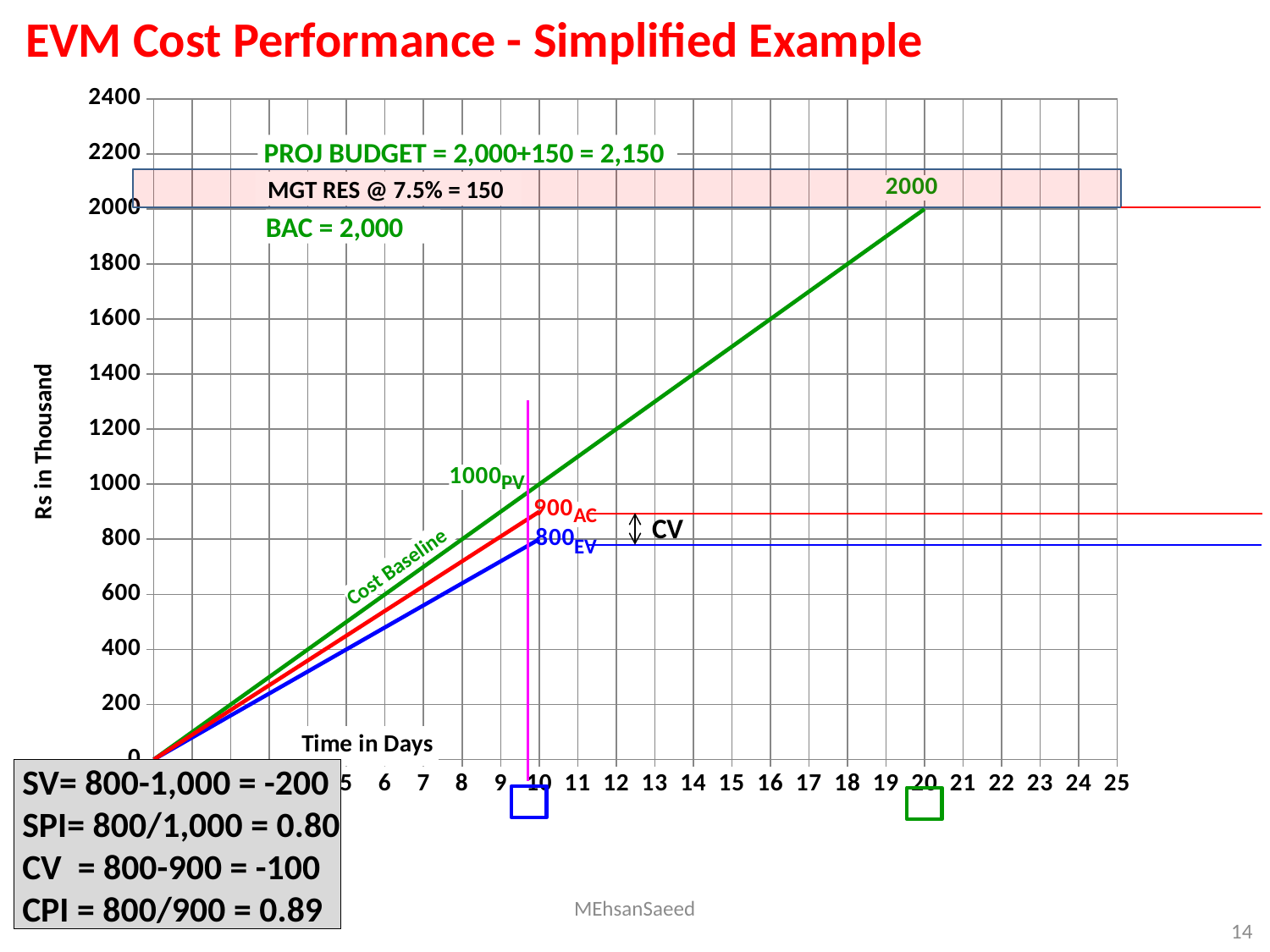

# EVM Cost Performance - Simplified Example

### Chart

| Category | Series 1 | Series 2 | Series 3 |
|---|---|---|---|
| 0 | 0.0 | 0.0 | 0.0 |
| 1 | 100.0 | 80.0 | 90.0 |
| 2 | 200.0 | 160.0 | 180.0 |
| 3 | 300.0 | 240.0 | 270.0 |
| 4 | 400.0 | 320.0 | 360.0 |
| 5 | 500.0 | 400.0 | 450.0 |
| 6 | 600.0 | 480.0 | 540.0 |
| 7 | 700.0 | 560.0 | 630.0 |
| 8 | 800.0 | 640.0 | 720.0 |
| 9 | 900.0 | 720.0 | 810.0 |
| 10 | 1000.0 | 800.0 | 900.0 |
| 11 | 1100.0 | None | None |
| 12 | 1200.0 | None | None |
| 13 | 1300.0 | None | None |
| 14 | 1400.0 | None | None |
| 15 | 1500.0 | None | None |
| 16 | 1600.0 | None | None |
| 17 | 1700.0 | None | None |
| 18 | 1800.0 | None | None |
| 19 | 1900.0 | None | None |
| 20 | 2000.0 | None | None |
| 21 | None | None | None |
| 22 | None | None | None |
| 23 | None | None | None |
| 24 | None | None | None |
| 25 | None | None | None |
 PROJ BUDGET = 2,000+150 = 2,150

MGT RES @ 7.5% = 150
BAC = 2,000

PV
AC
CV
EV
Cost Baseline
 SV= 800-1,000 = -200
 SPI= 800/1,000 = 0.80
 CV  = 800-900 = -100
 CPI = 800/900 = 0.89
MEhsanSaeed
14